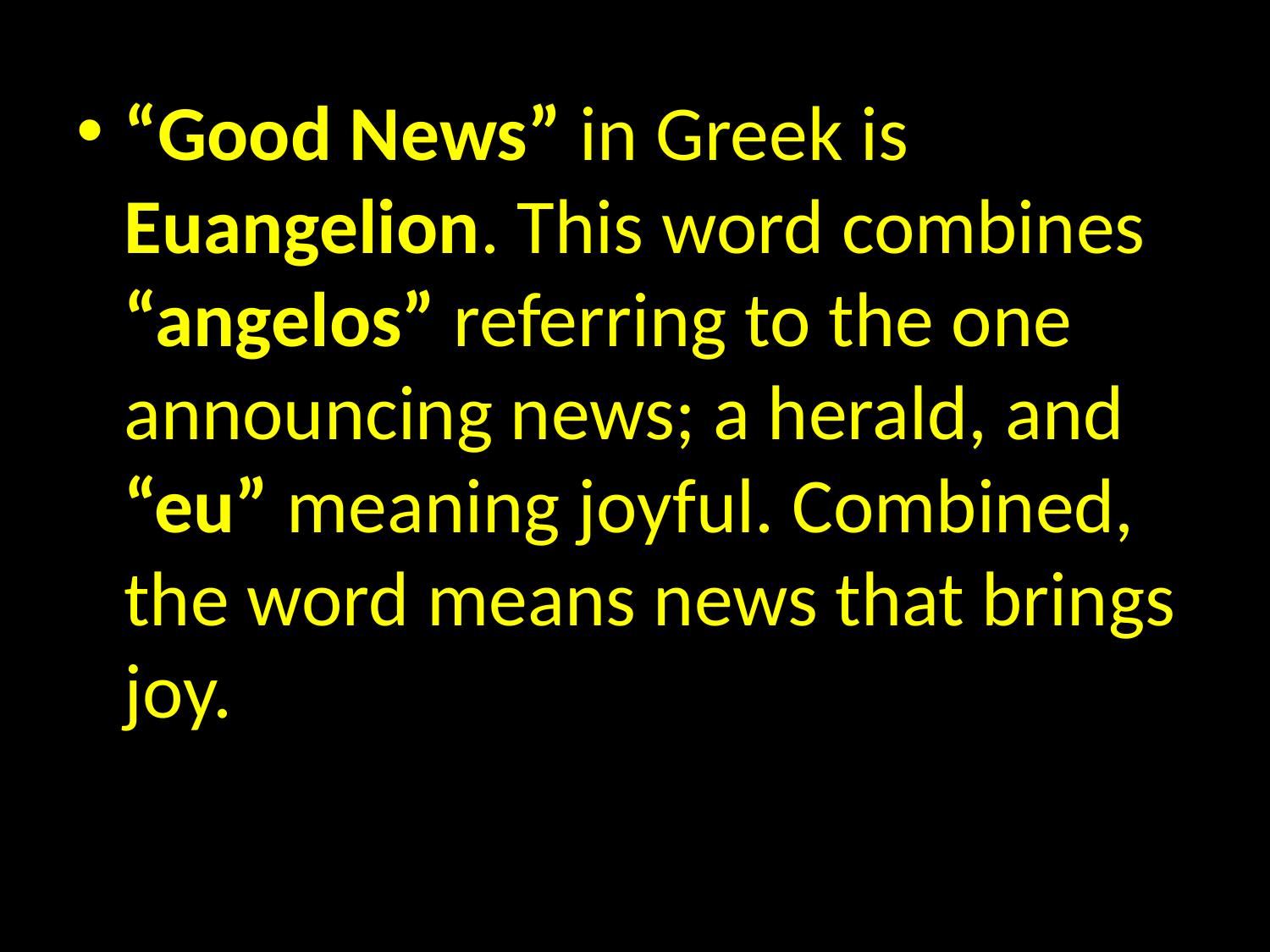

#
“Good News” in Greek is Euangelion. This word combines “angelos” referring to the one announcing news; a herald, and “eu” meaning joyful. Combined, the word means news that brings joy.